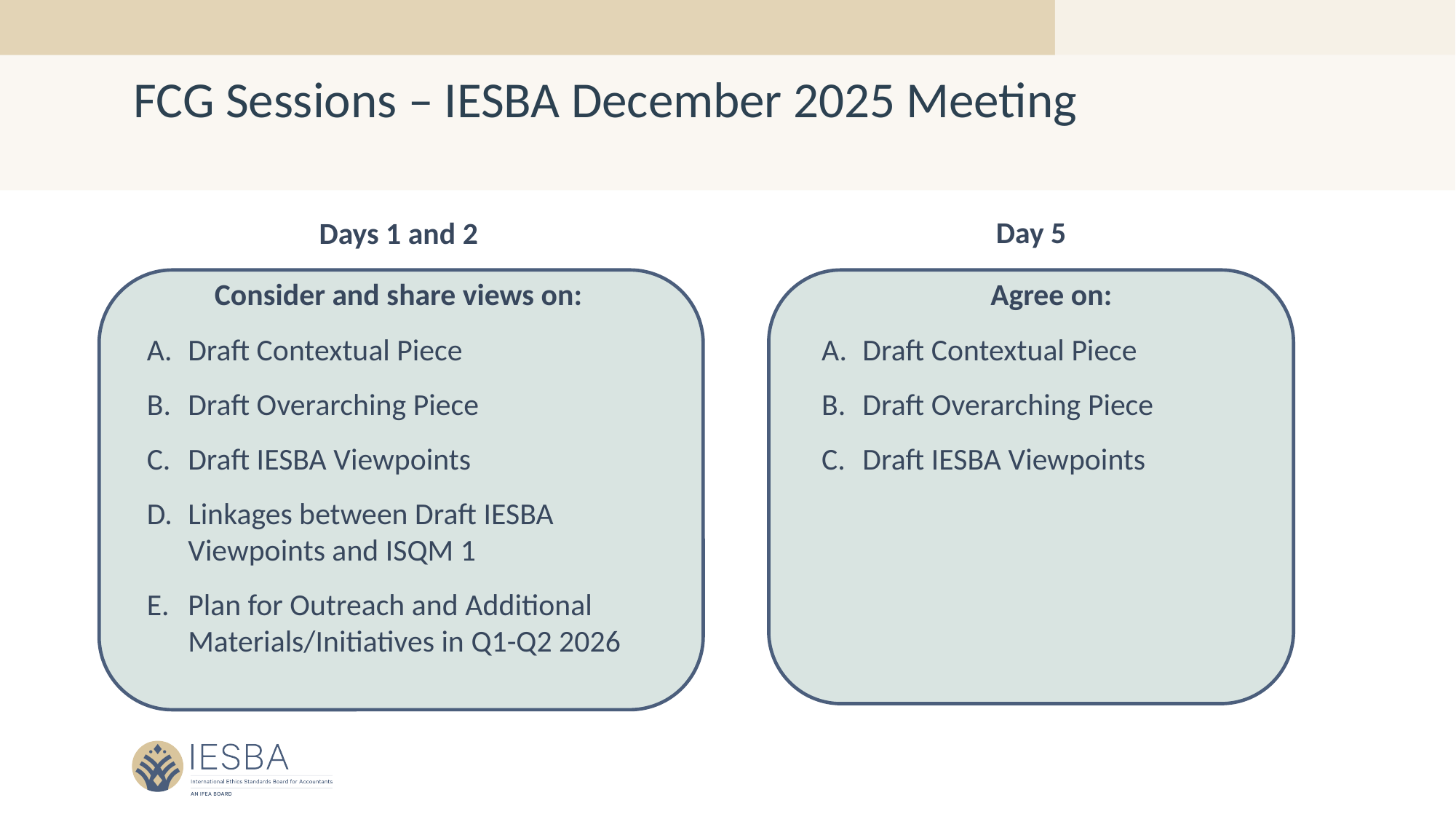

# FCG Sessions – IESBA December 2025 Meeting
Day 5
Days 1 and 2

Consider and share views on:
Draft Contextual Piece
Draft Overarching Piece
Draft IESBA Viewpoints
Linkages between Draft IESBA Viewpoints and ISQM 1
Plan for Outreach and Additional Materials/Initiatives in Q1-Q2 2026
Agree on:
Draft Contextual Piece
Draft Overarching Piece
Draft IESBA Viewpoints